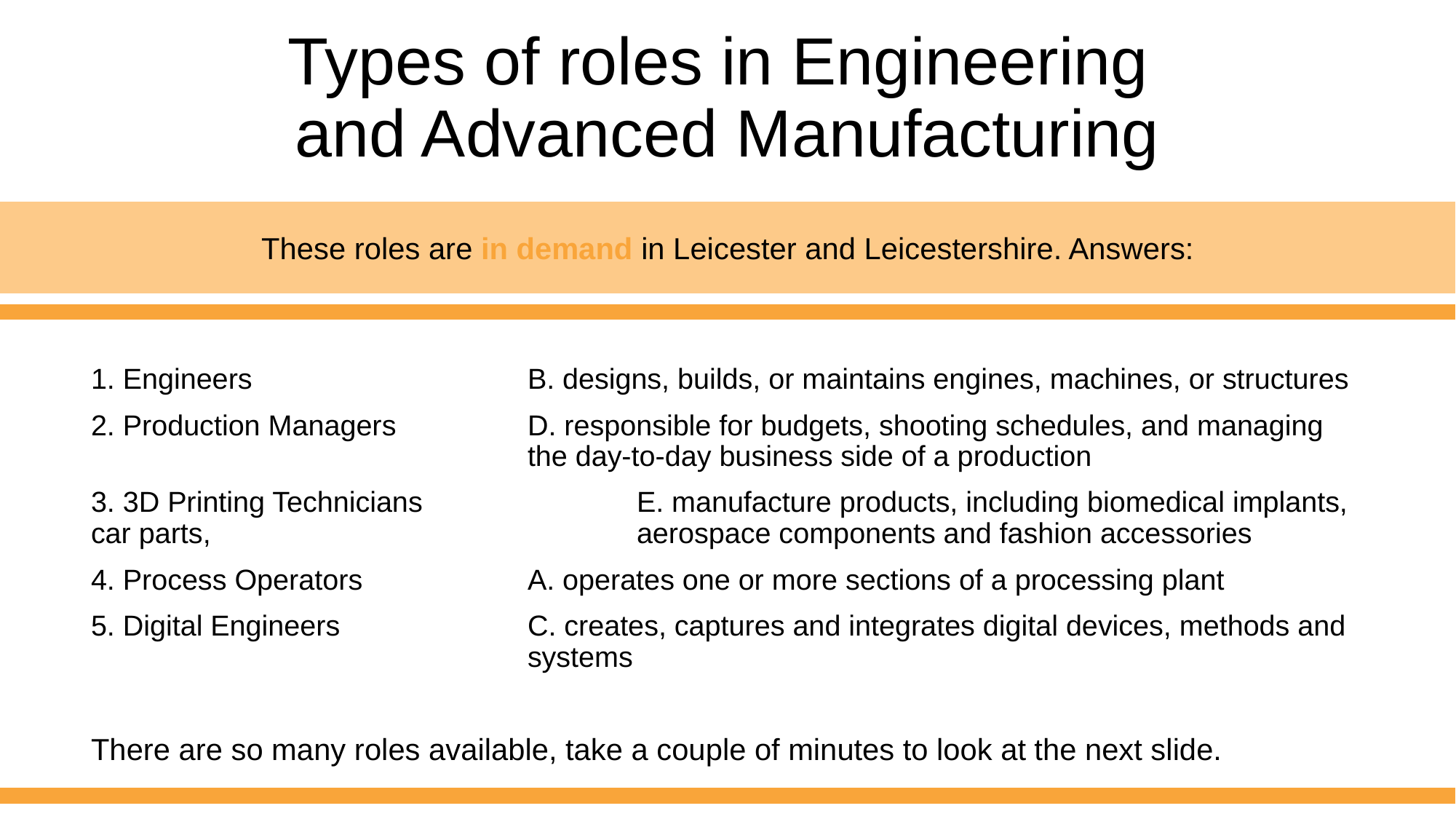

# Types of roles in Engineering and Advanced Manufacturing

These roles are in demand in Leicester and Leicestershire. Answers:

1. Engineers			B. designs, builds, or maintains engines, machines, or structures
2. Production Managers		D. responsible for budgets, shooting schedules, and managing 				the day-to-day business side of a production
3. 3D Printing Technicians		E. manufacture products, including biomedical implants, car parts, 				aerospace components and fashion accessories
4. Process Operators		A. operates one or more sections of a processing plant
5. Digital Engineers 		C. creates, captures and integrates digital devices, methods and 				systems

There are so many roles available, take a couple of minutes to look at the next slide.